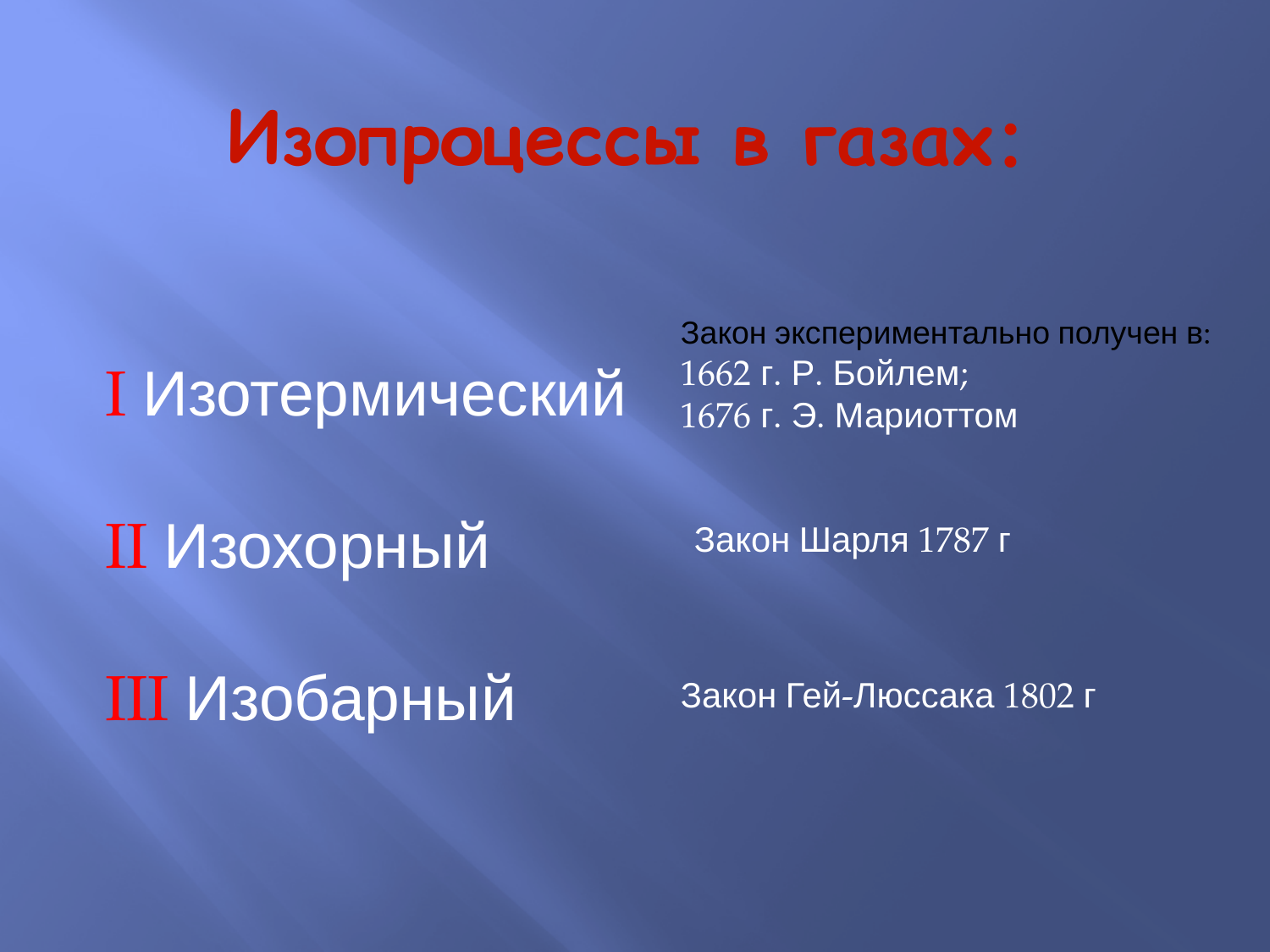

# Изопроцессы в газах:
Закон экспериментально получен в:
1662 г. Р. Бойлем;
1676 г. Э. Мариоттом
I Изотермический

II Изохорный

III Изобарный
Закон Шарля 1787 г
Закон Гей-Люссака 1802 г